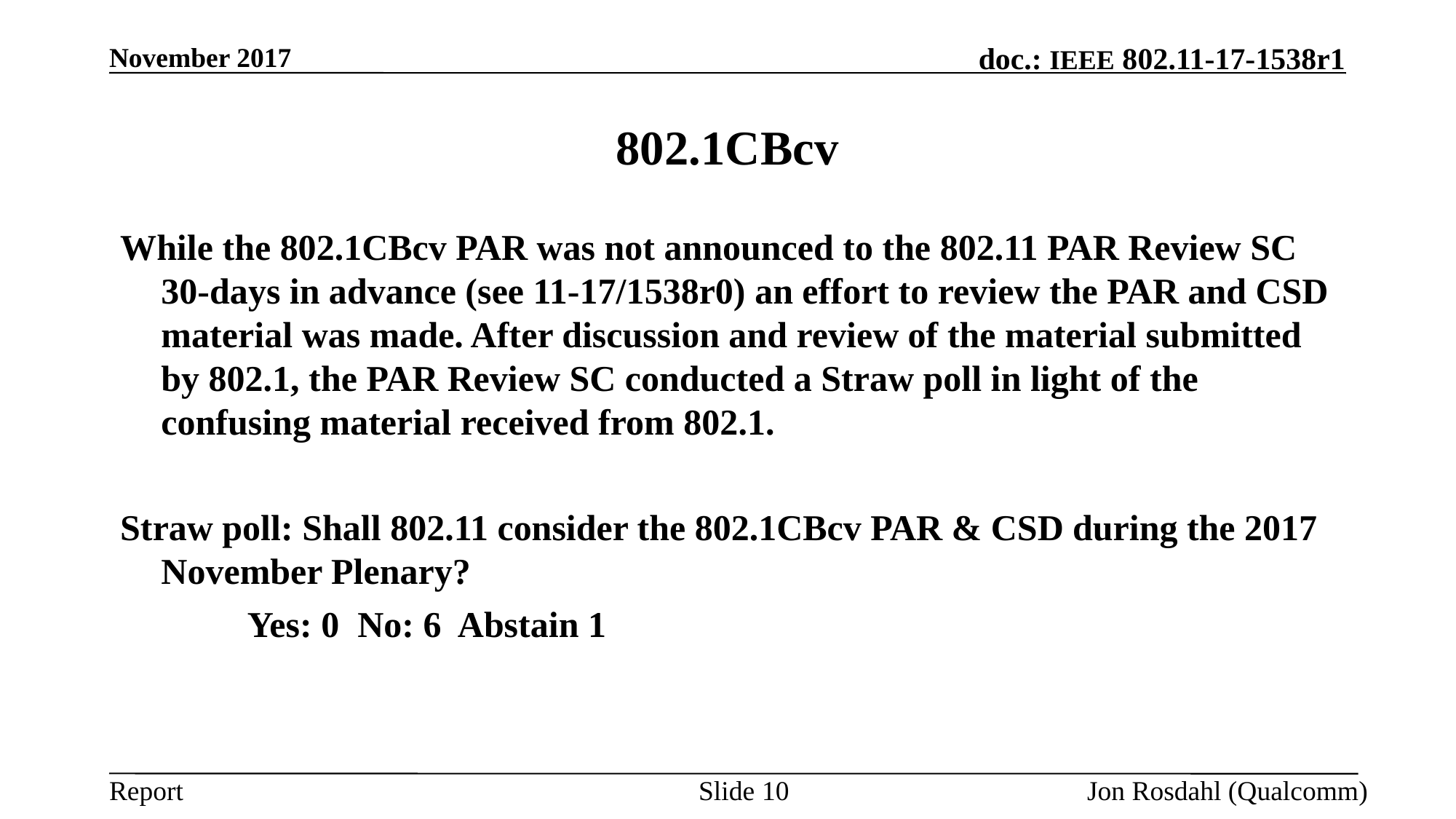

November 2017
# 802.1CBcv
While the 802.1CBcv PAR was not announced to the 802.11 PAR Review SC 30-days in advance (see 11-17/1538r0) an effort to review the PAR and CSD material was made. After discussion and review of the material submitted by 802.1, the PAR Review SC conducted a Straw poll in light of the confusing material received from 802.1.

Straw poll: Shall 802.11 consider the 802.1CBcv PAR & CSD during the 2017 November Plenary?
              Yes: 0  No: 6  Abstain 1
Slide 10
Jon Rosdahl (Qualcomm)